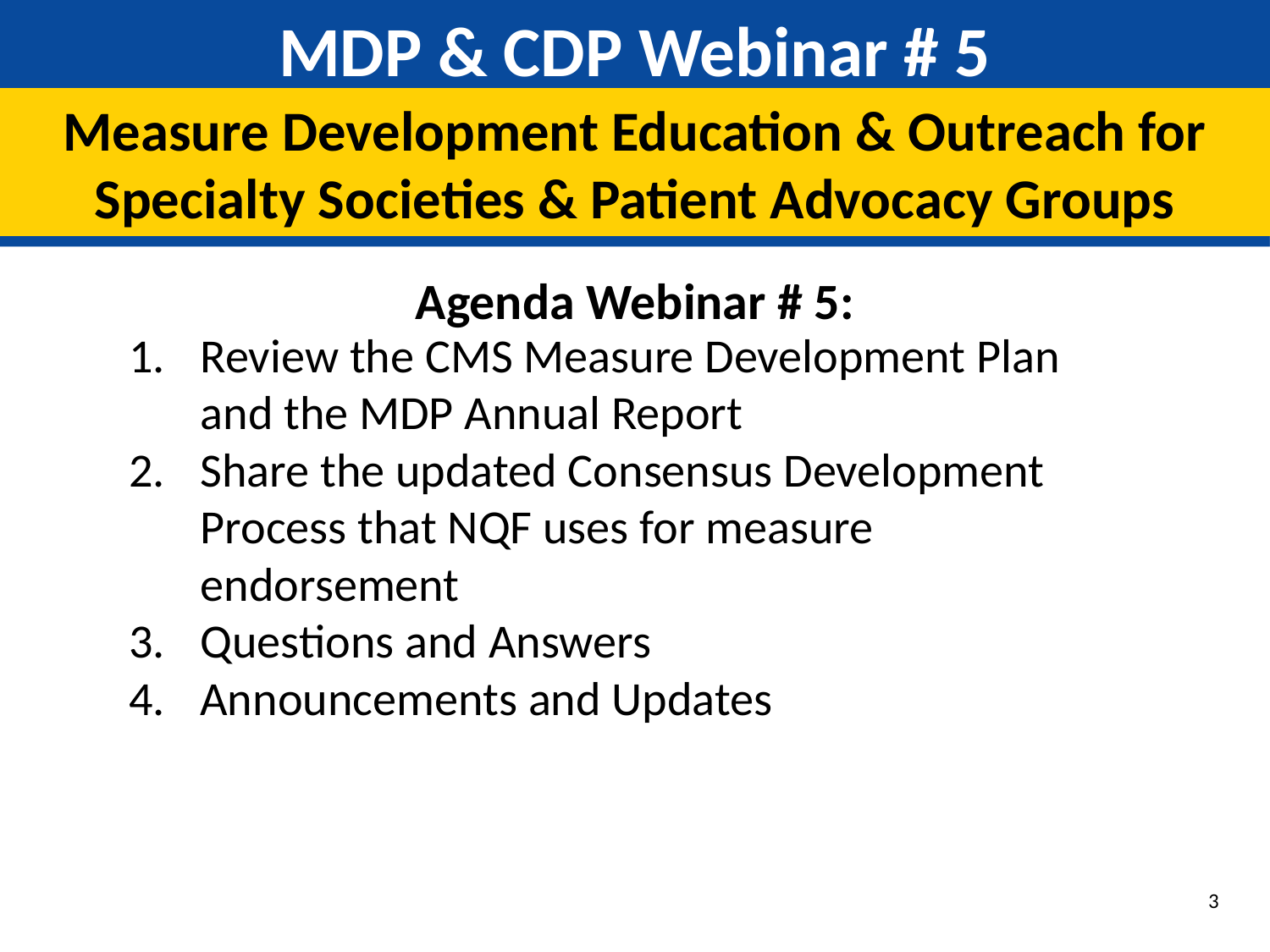

# MDP & CDP Webinar # 5
Measure Development Education & Outreach for Specialty Societies & Patient Advocacy Groups
Agenda Webinar # 5:

Review the CMS Measure Development Plan and the MDP Annual Report
Share the updated Consensus Development Process that NQF uses for measure endorsement
Questions and Answers
Announcements and Updates